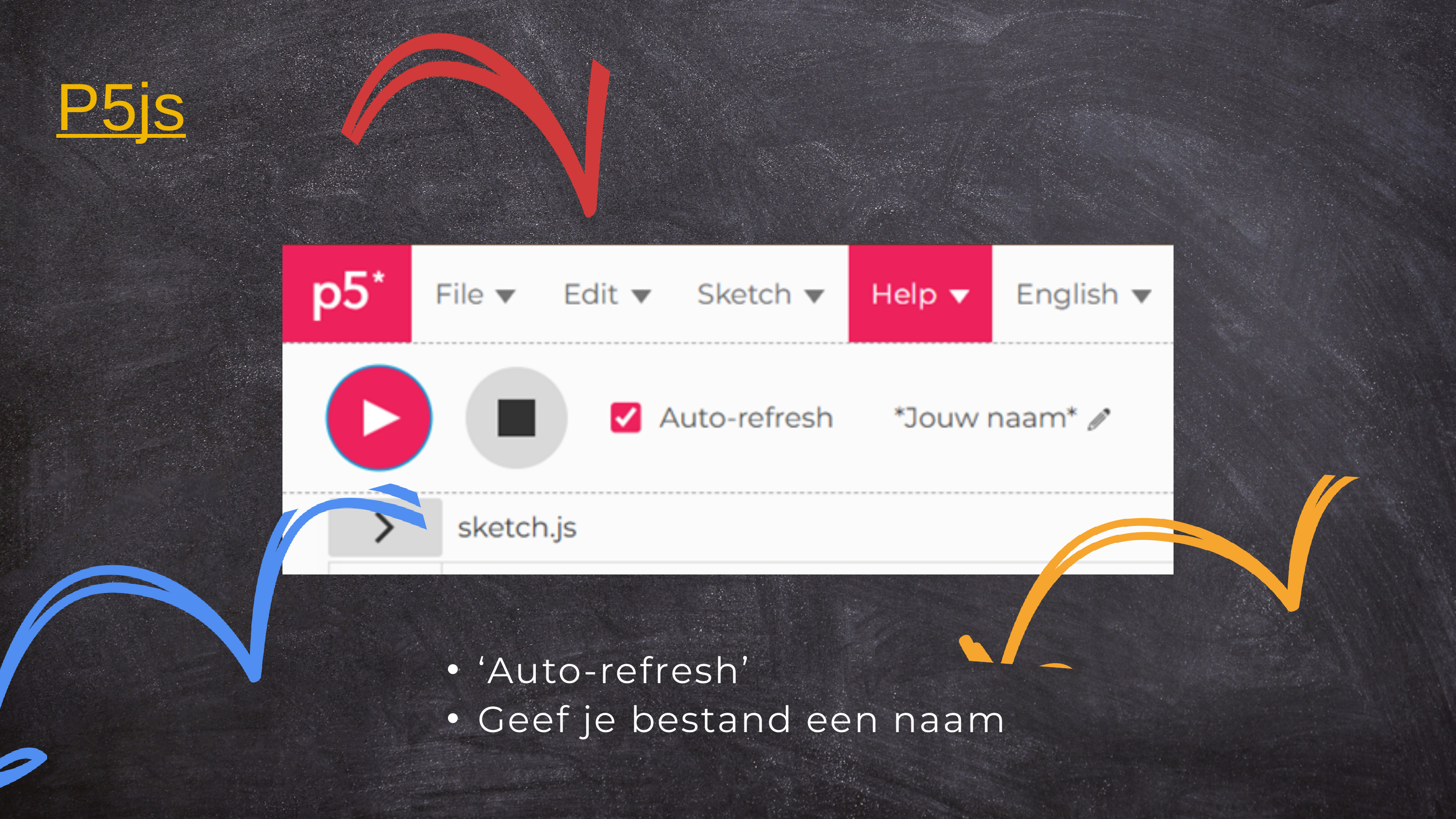

P5js

‘Auto-refresh’
Geef je bestand een naam